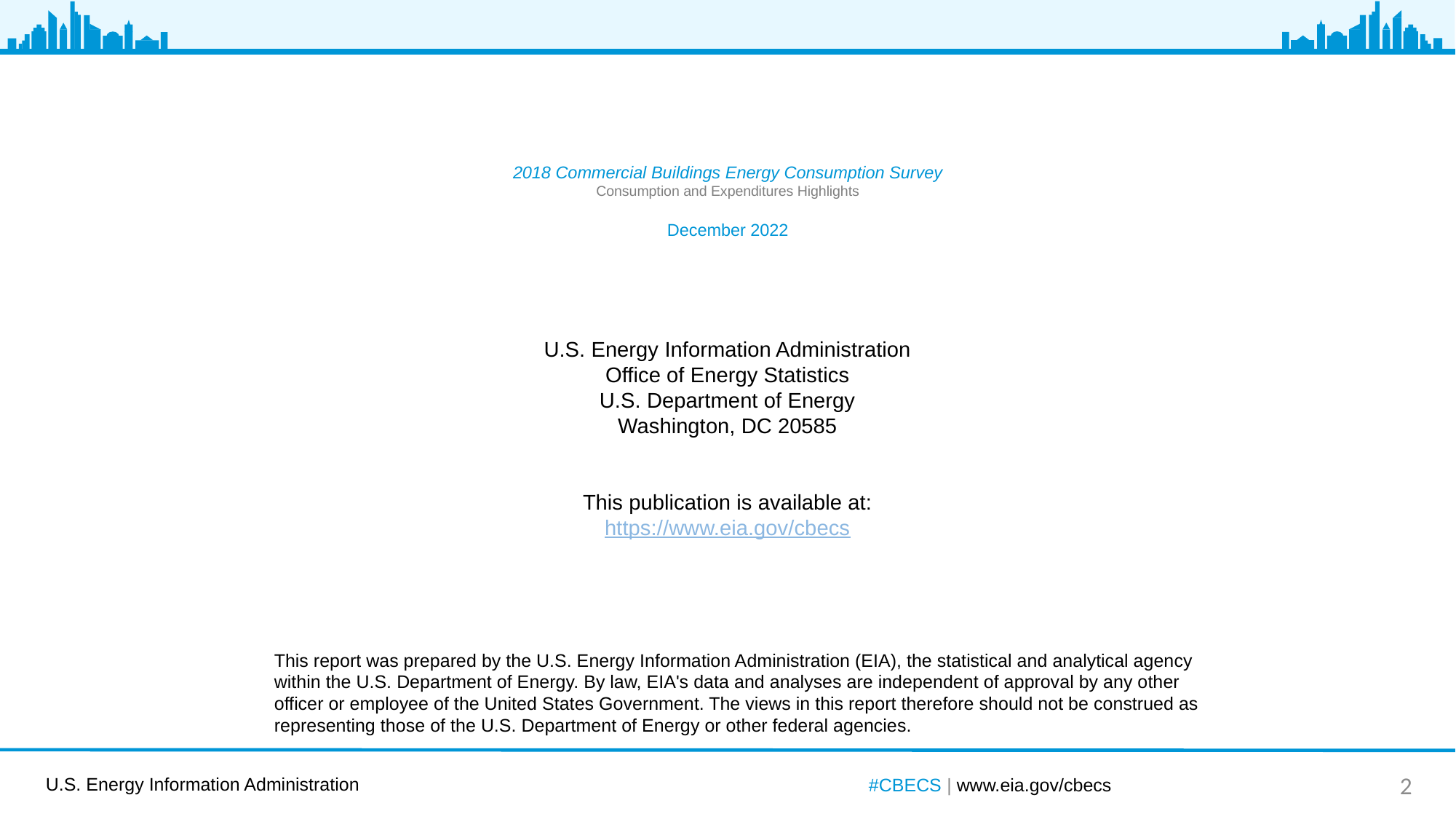

# 2018 Commercial Buildings Energy Consumption Survey Consumption and Expenditures Highlights December 2022
U.S. Energy Information Administration
Office of Energy Statistics
U.S. Department of Energy
Washington, DC 20585

This publication is available at:
https://www.eia.gov/cbecs

This report was prepared by the U.S. Energy Information Administration (EIA), the statistical and analytical agency within the U.S. Department of Energy. By law, EIA's data and analyses are independent of approval by any other officer or employee of the United States Government. The views in this report therefore should not be construed as representing those of the U.S. Department of Energy or other federal agencies.
#CBECS | www.eia.gov/cbecs
2